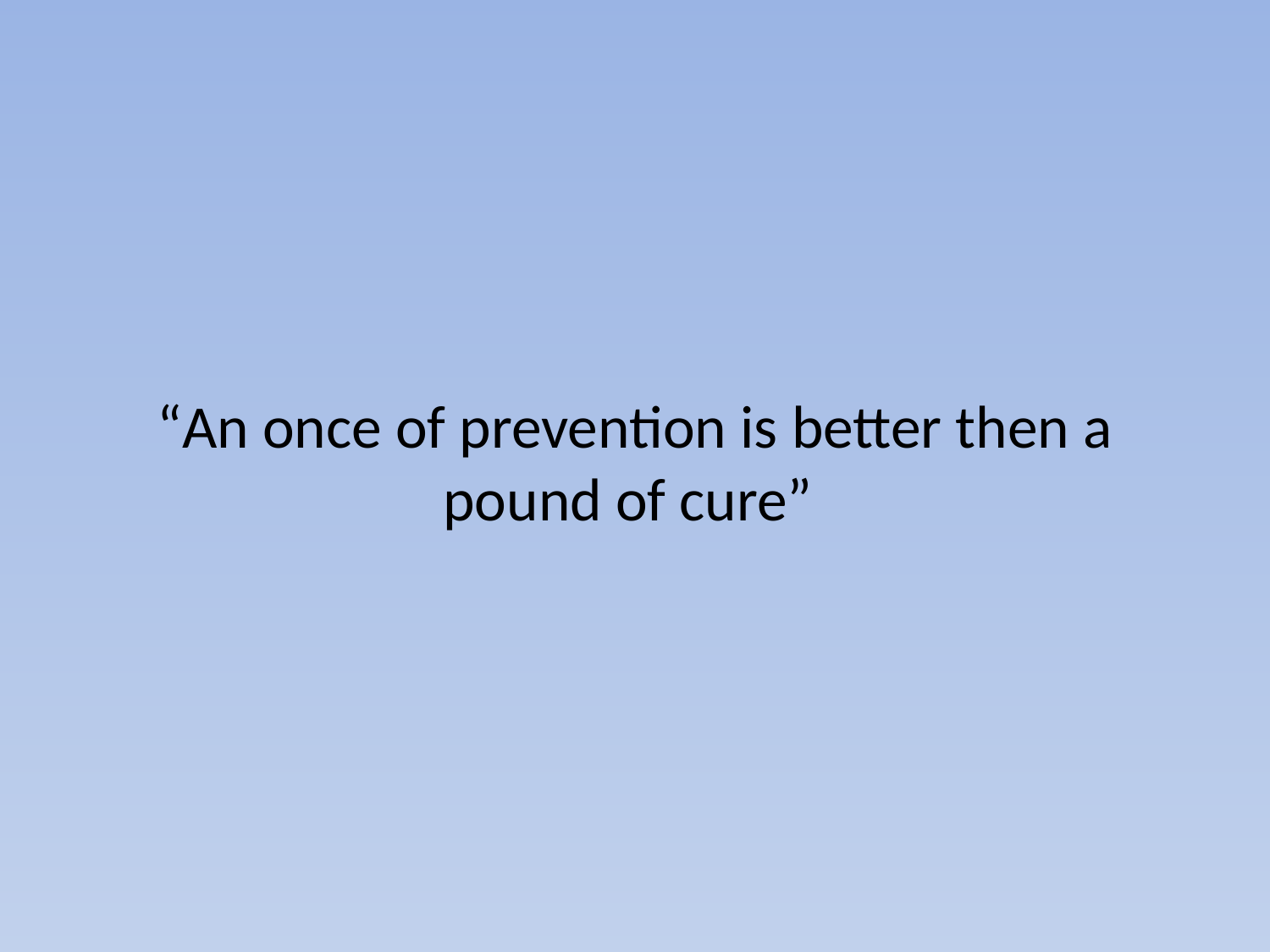

# “An once of prevention is better then a pound of cure”